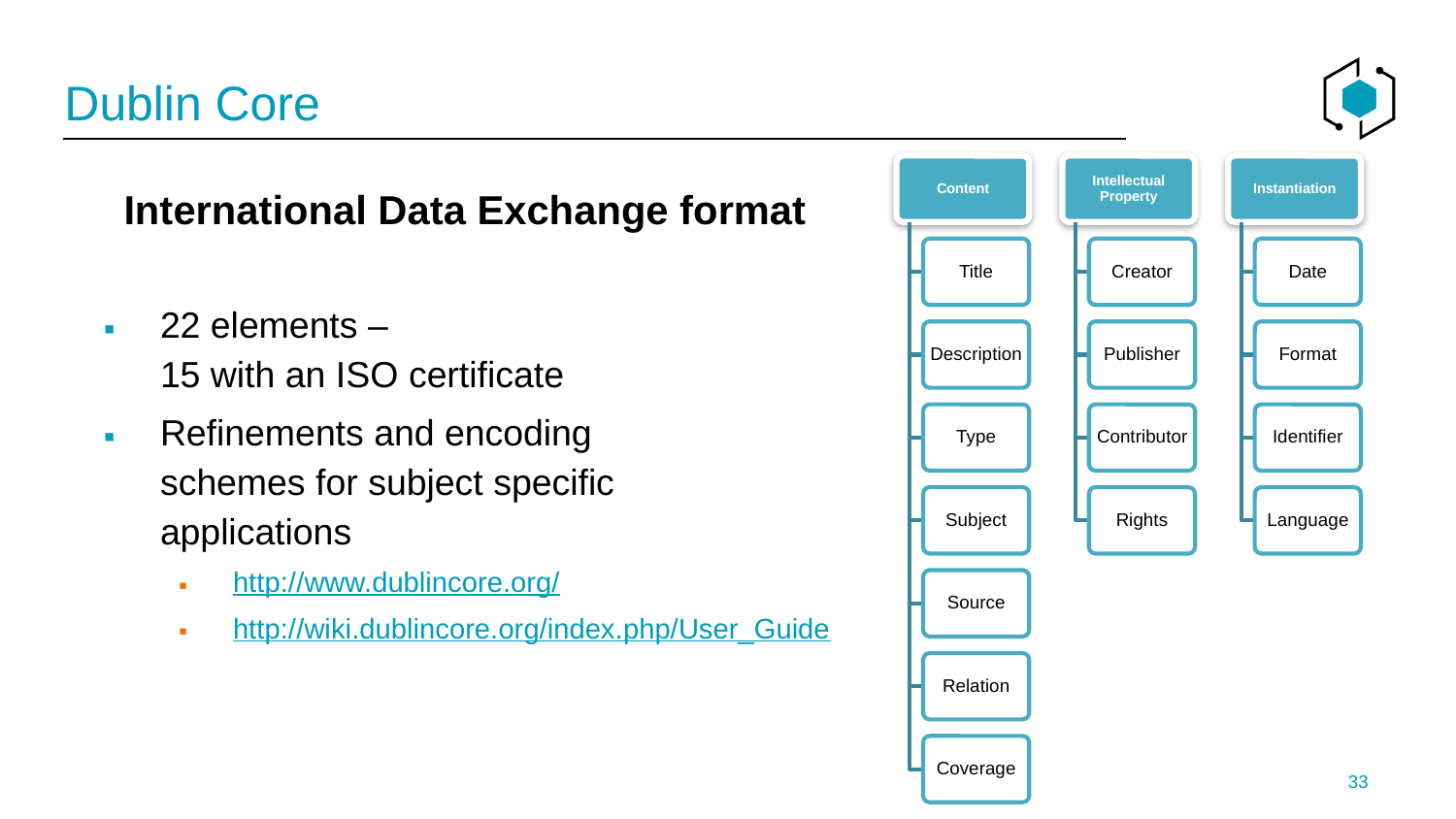

# Dublin Core

Content
Intellectual Property
Instantiation

Title
Creator
Date

Description
Publisher
Format

Type
Contributor
Identifier

Subject
Rights
Language

Source

Relation

Coverage
International Data Exchange format

22 elements –
15 with an ISO certificate
Refinements and encoding
schemes for subject specific
applications
http://www.dublincore.org/
http://wiki.dublincore.org/index.php/User_Guide

33